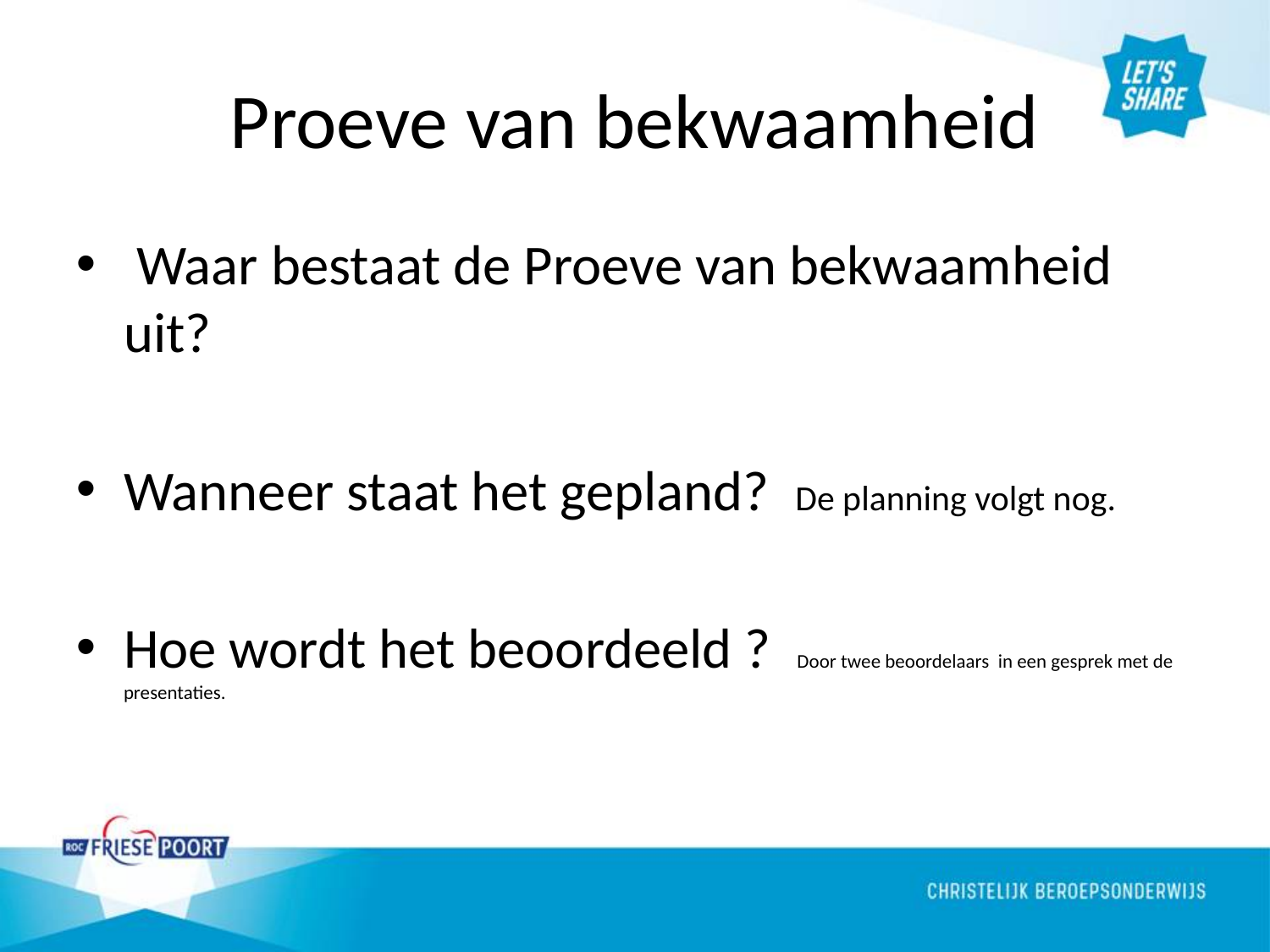

# Proeve van bekwaamheid
 Waar bestaat de Proeve van bekwaamheid uit?

Wanneer staat het gepland?  De planning volgt nog.

Hoe wordt het beoordeeld ?  Door twee beoordelaars  in een gesprek met de presentaties.